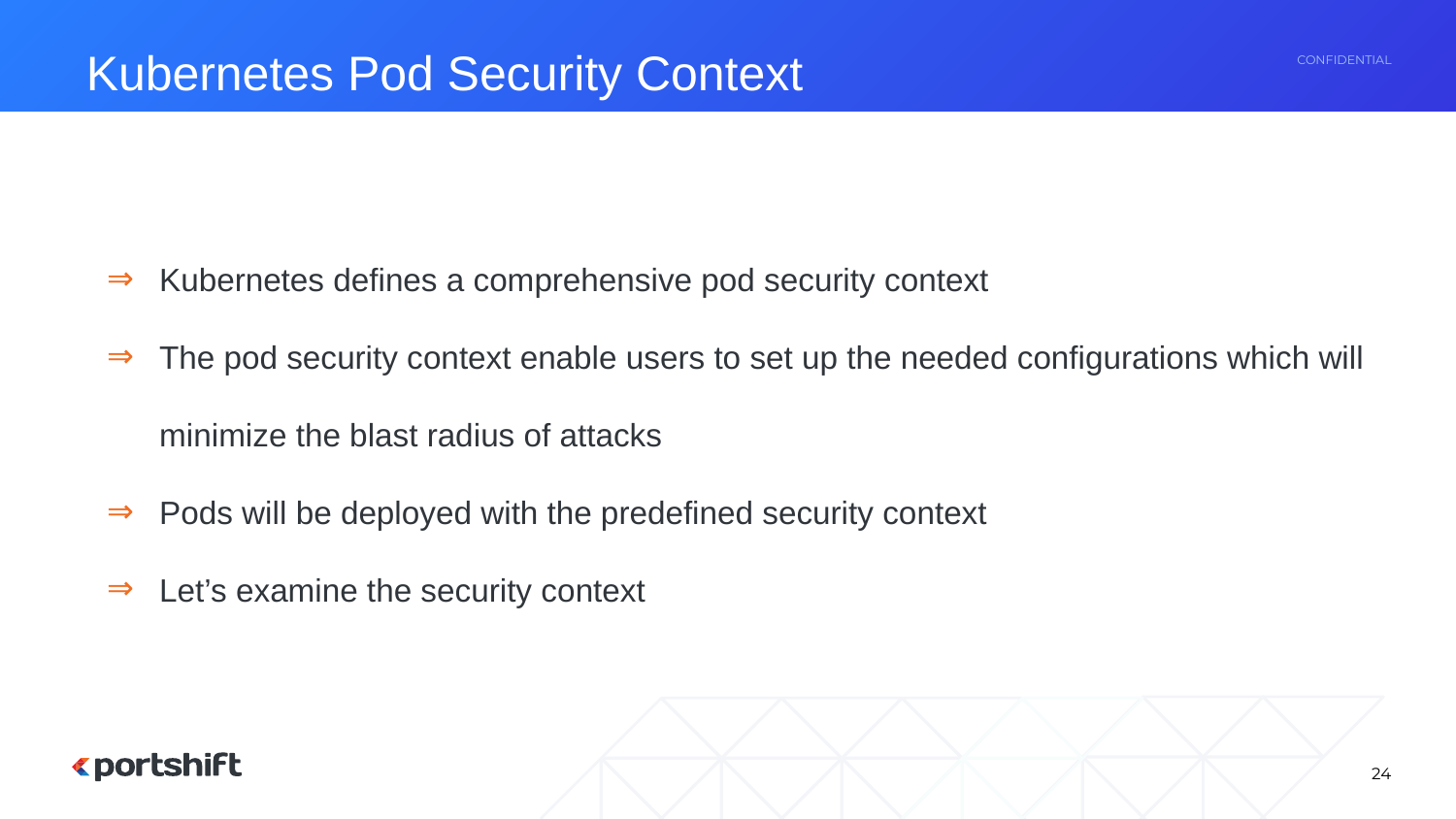

Kubernetes Pod Security Context
Kubernetes defines a comprehensive pod security context
The pod security context enable users to set up the needed configurations which will minimize the blast radius of attacks
Pods will be deployed with the predefined security context
Let’s examine the security context
24